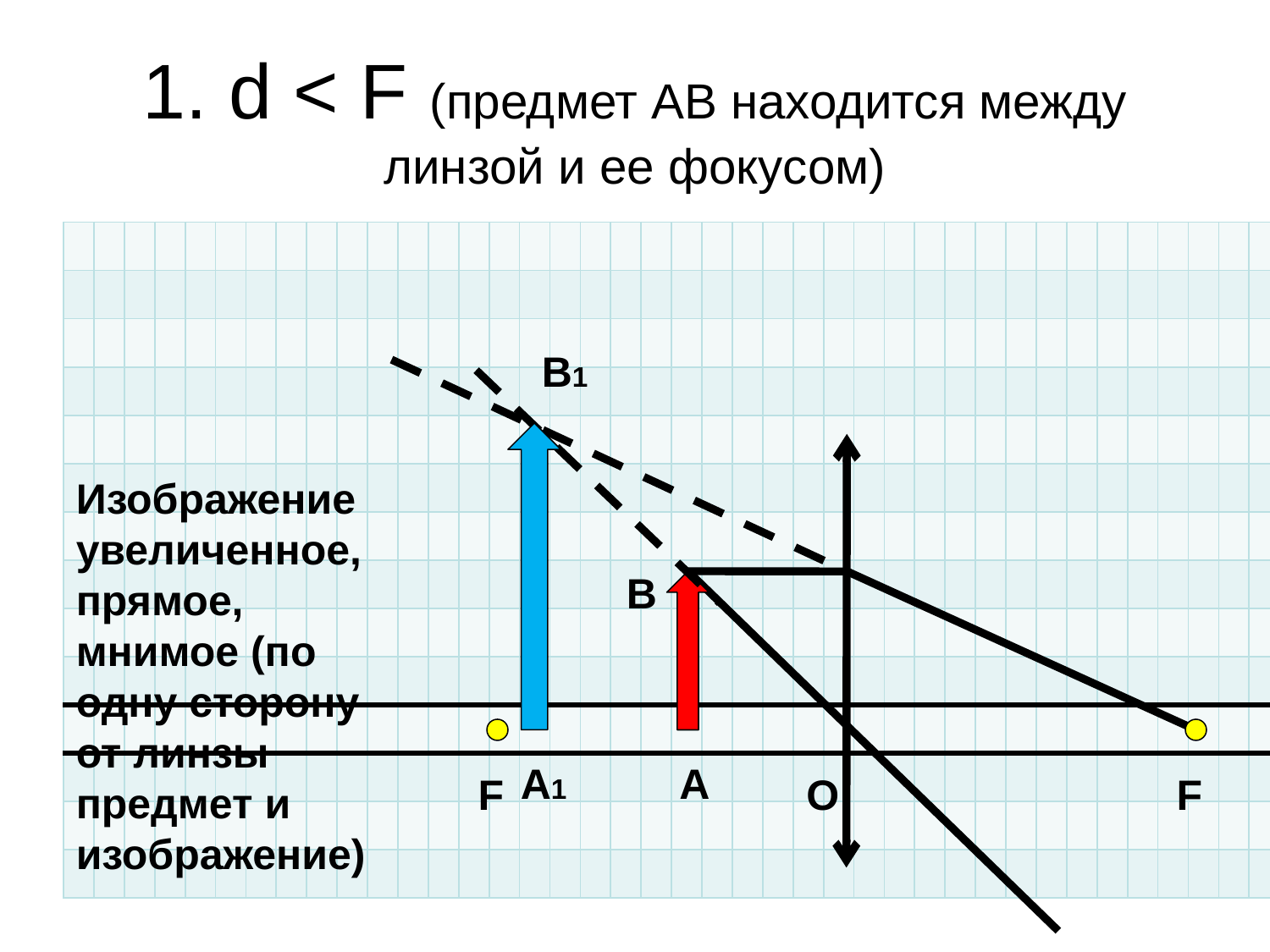

# 1. d < F (предмет АВ находится между линзой и ее фокусом)
|  |  |  |  |  |  |  |  |  |  |  |  |  |  |  |  |  |  |  |  |  |  |  |  |  |  |  |  |  |  |  |  |  |  |  |  |  |  |  |  |
| --- | --- | --- | --- | --- | --- | --- | --- | --- | --- | --- | --- | --- | --- | --- | --- | --- | --- | --- | --- | --- | --- | --- | --- | --- | --- | --- | --- | --- | --- | --- | --- | --- | --- | --- | --- | --- | --- | --- | --- |
|  |  |  |  |  |  |  |  |  |  |  |  |  |  |  |  |  |  |  |  |  |  |  |  |  |  |  |  |  |  |  |  |  |  |  |  |  |  |  |  |
|  |  |  |  |  |  |  |  |  |  |  |  |  |  |  |  |  |  |  |  |  |  |  |  |  |  |  |  |  |  |  |  |  |  |  |  |  |  |  |  |
|  |  |  |  |  |  |  |  |  |  |  |  |  |  |  |  |  |  |  |  |  |  |  |  |  |  |  |  |  |  |  |  |  |  |  |  |  |  |  |  |
|  |  |  |  |  |  |  |  |  |  |  |  |  |  |  |  |  |  |  |  |  |  |  |  |  |  |  |  |  |  |  |  |  |  |  |  |  |  |  |  |
|  |  |  |  |  |  |  |  |  |  |  |  |  |  |  |  |  |  |  |  |  |  |  |  |  |  |  |  |  |  |  |  |  |  |  |  |  |  |  |  |
|  |  |  |  |  |  |  |  |  |  |  |  |  |  |  |  |  |  |  |  |  |  |  |  |  |  |  |  |  |  |  |  |  |  |  |  |  |  |  |  |
|  |  |  |  |  |  |  |  |  |  |  |  |  |  |  |  |  |  |  |  |  |  |  |  |  |  |  |  |  |  |  |  |  |  |  |  |  |  |  |  |
|  |  |  |  |  |  |  |  |  |  |  |  |  |  |  |  |  |  |  |  |  |  |  |  |  |  |  |  |  |  |  |  |  |  |  |  |  |  |  |  |
|  |  |  |  |  |  |  |  |  |  |  |  |  |  |  |  |  |  |  |  |  |  |  |  |  |  |  |  |  |  |  |  |  |  |  |  |  |  |  |  |
|  |  |  |  |  |  |  |  |  |  |  |  |  |  |  |  |  |  |  |  |  |  |  |  |  |  |  |  |  |  |  |  |  |  |  |  |  |  |  |  |
|  |  |  |  |  |  |  |  |  |  |  |  |  |  |  |  |  |  |  |  |  |  |  |  |  |  |  |  |  |  |  |  |  |  |  |  |  |  |  |  |
|  |  |  |  |  |  |  |  |  |  |  |  |  |  |  |  |  |  |  |  |  |  |  |  |  |  |  |  |  |  |  |  |  |  |  |  |  |  |  |  |
|  |  |  |  |  |  |  |  |  |  |  |  |  |  |  |  |  |  |  |  |  |  |  |  |  |  |  |  |  |  |  |  |  |  |  |  |  |  |  |  |
B1

Изображение
увеличенное,
прямое,
мнимое (по одну сторону от линзы предмет и изображение)
B

A1
A
F
O
F